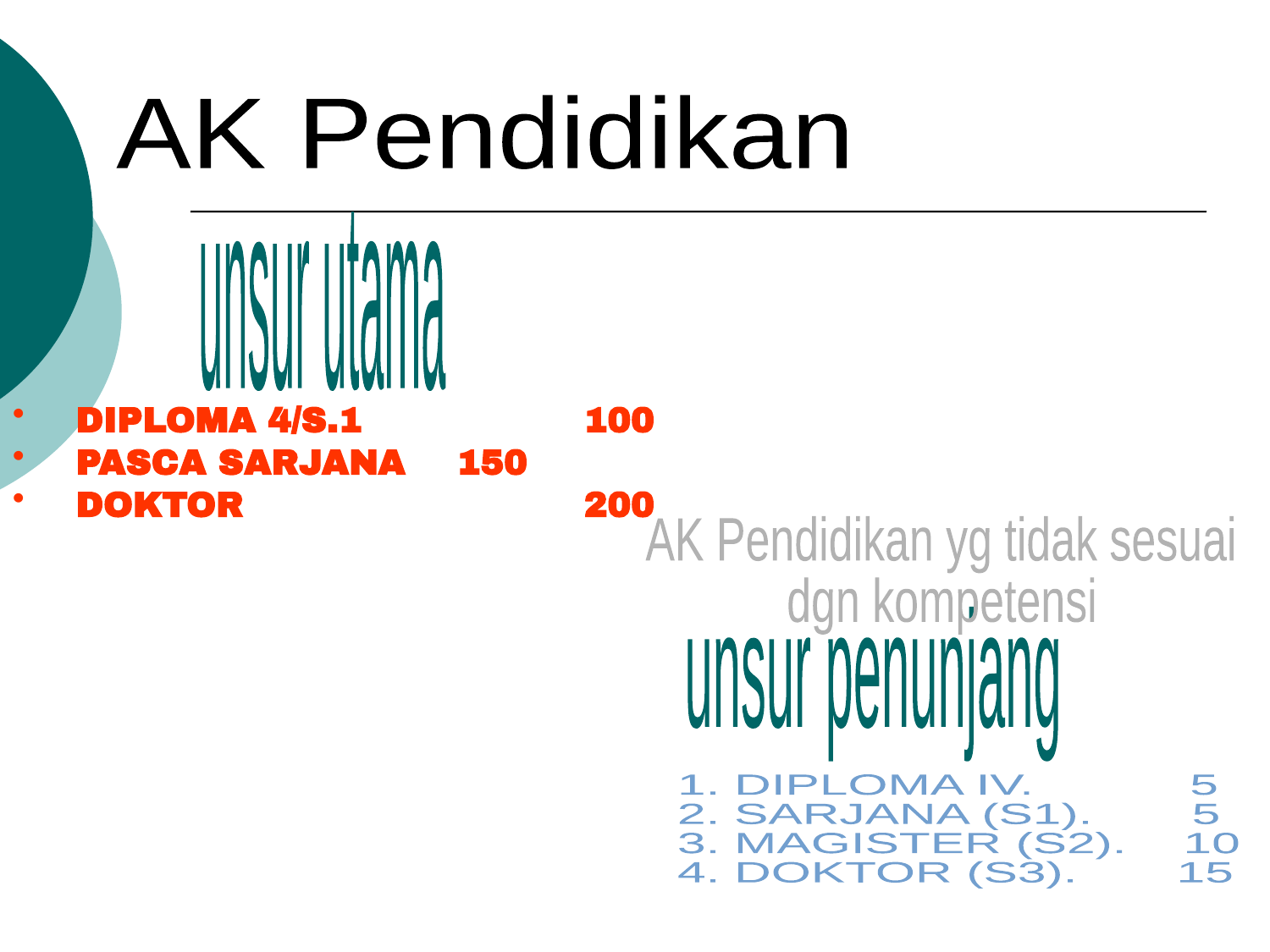

AK Pendidikan
unsur utama

DIPLOMA 4/S.1		100
PASCA SARJANA	150
DOKTOR			200
AK Pendidikan yg tidak sesuai
dgn kompetensi
unsur penunjang

1. DIPLOMA IV.           5
2. SARJANA (S1).       5
3. MAGISTER (S2).    10
4. DOKTOR (S3).       15